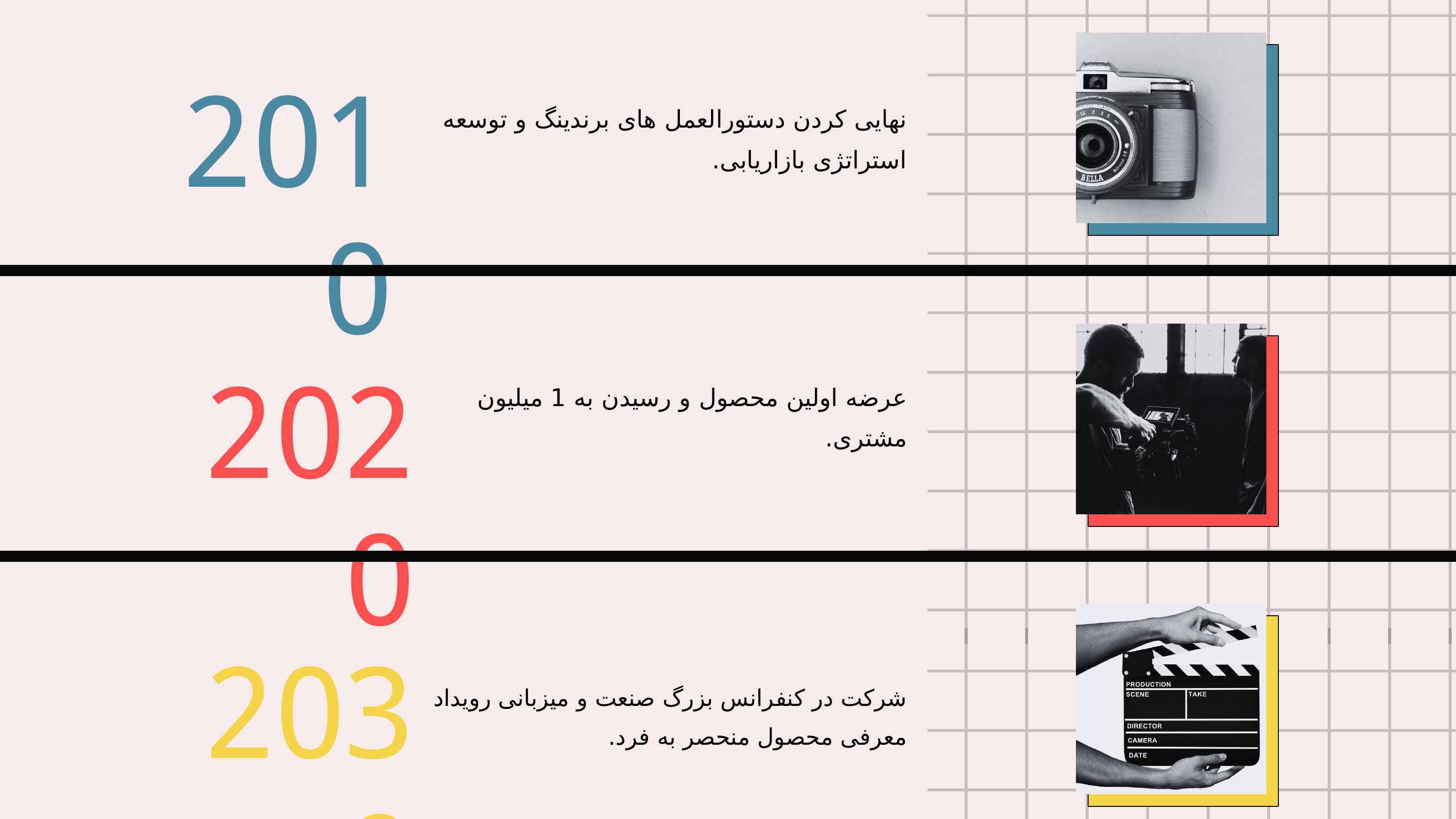

2010
نهایی کردن دستورالعمل های برندینگ و توسعه استراتژی بازاریابی.

2020
عرضه اولین محصول و رسیدن به 1 میلیون مشتری.

2030
شرکت در کنفرانس بزرگ صنعت و میزبانی رویداد معرفی محصول منحصر به فرد.